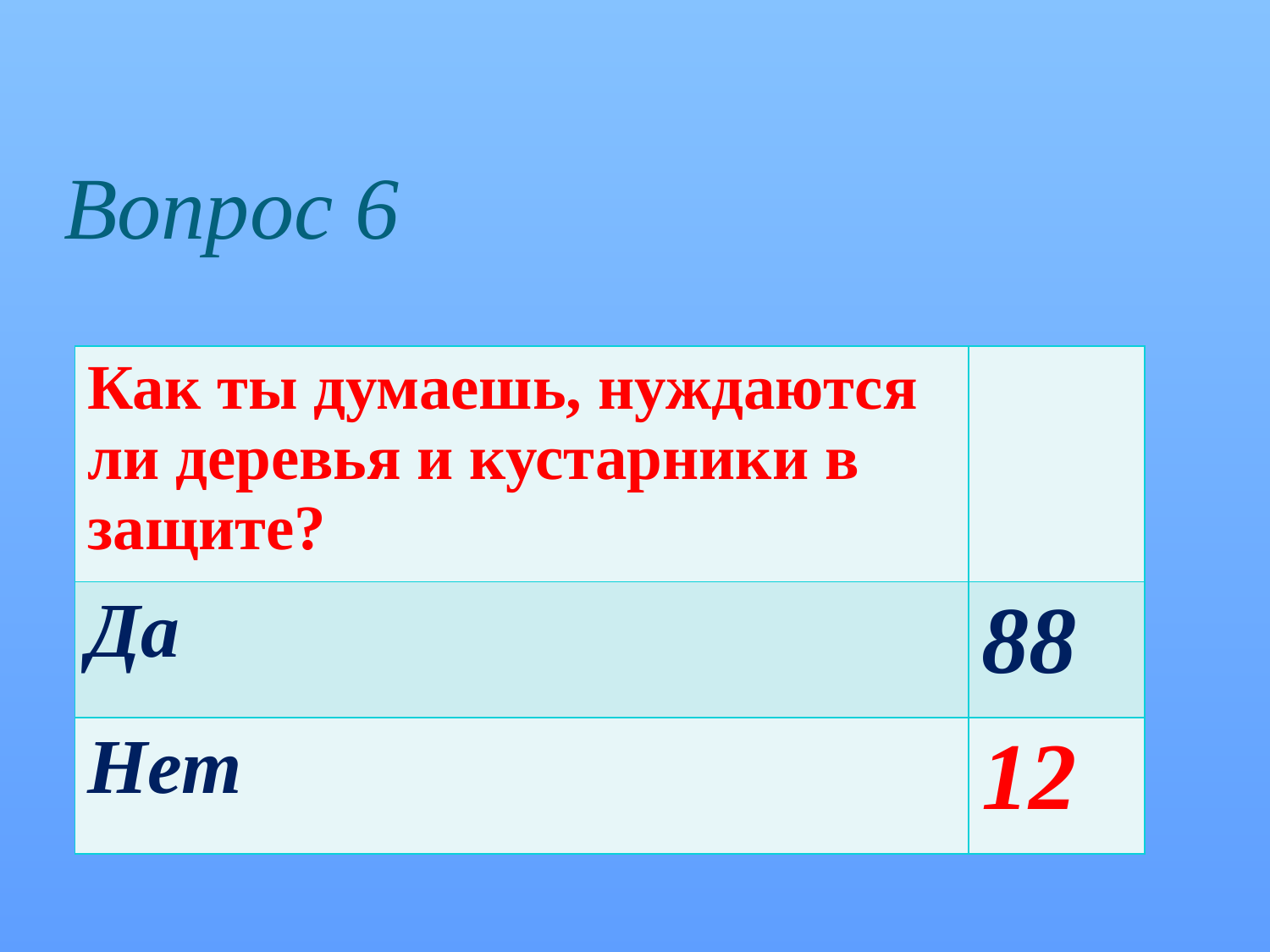

# Вопрос 6
| Как ты думаешь, нуждаются ли деревья и кустарники в защите? |  |
| --- | --- |
| Да | 88 |
| Нет | 12 |